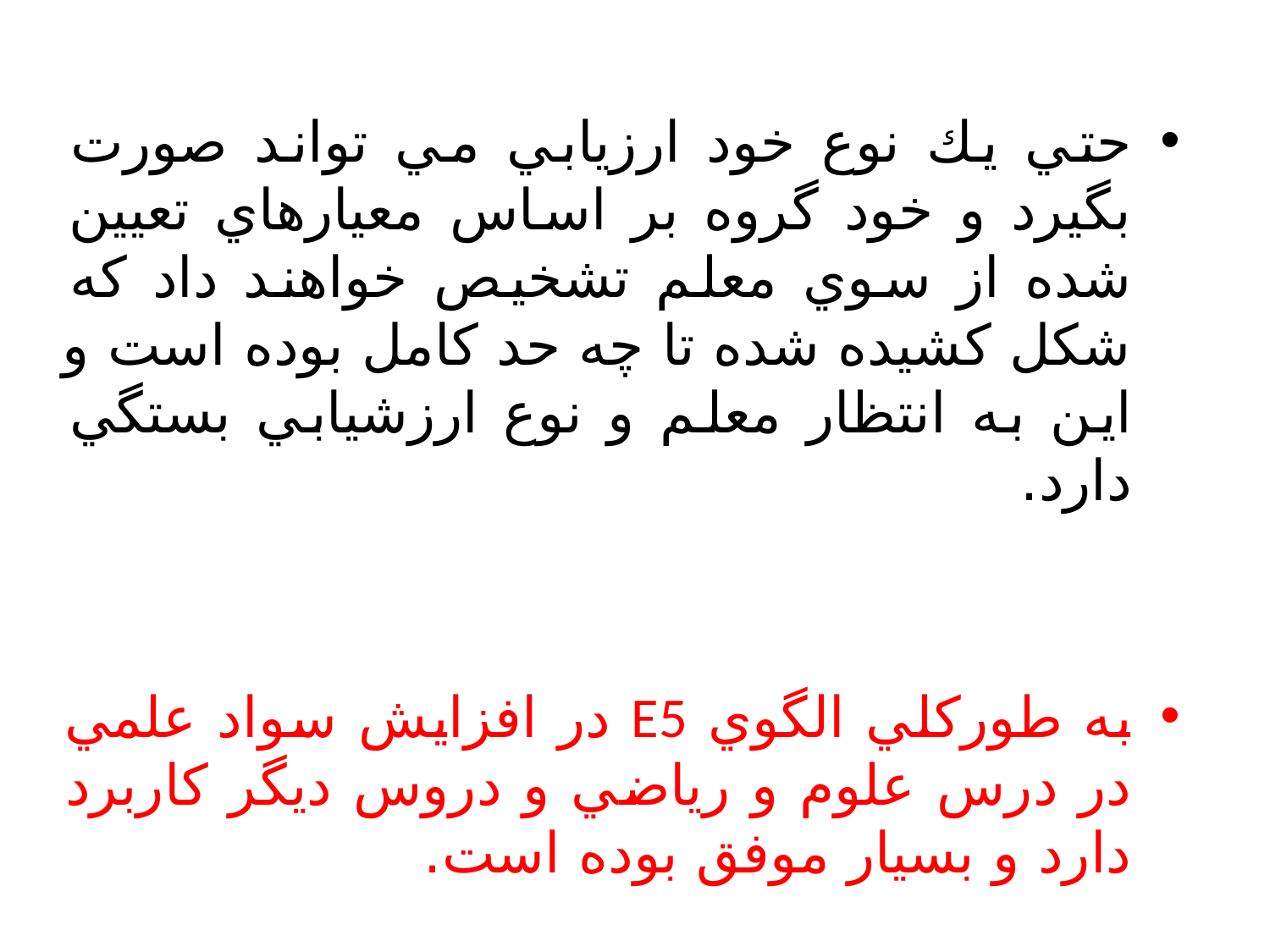

حتي يك نوع خود ارزيابي مي تواند صورت بگيرد و خود گروه بر اساس معيارهاي تعيين شده از سوي معلم تشخيص خواهند داد كه شكل كشيده شده تا چه حد كامل بوده است و اين به انتظار معلم و نوع ارزشيابي بستگي دارد.

به طوركلي الگوي E5 در افزايش سواد علمي در درس علوم و رياضي و دروس ديگر كاربرد دارد و بسيار موفق بوده است.